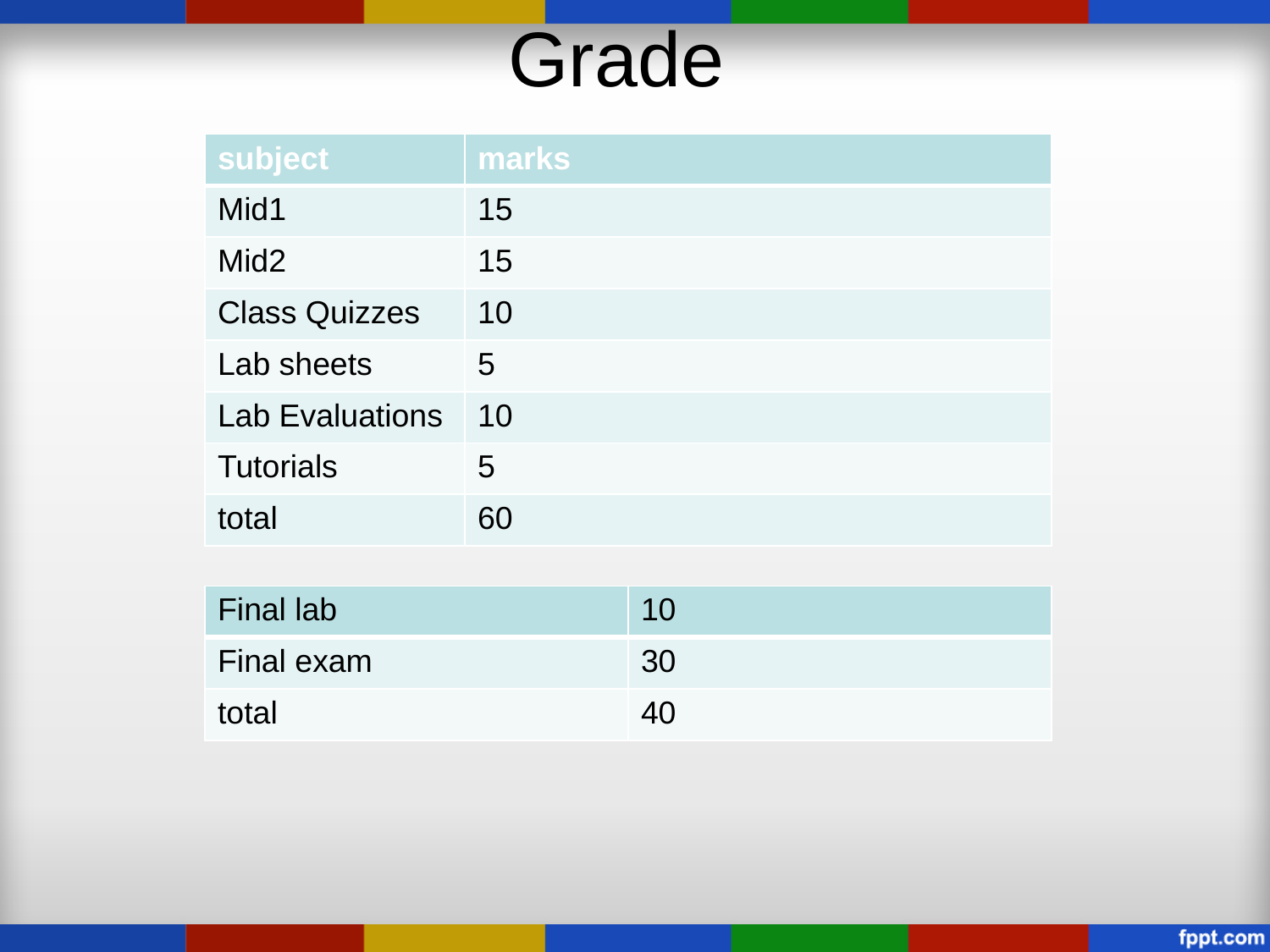

# Grade
| subject | marks |
| --- | --- |
| Mid1 | 15 |
| Mid2 | 15 |
| Class Quizzes | 10 |
| Lab sheets | 5 |
| Lab Evaluations | 10 |
| Tutorials | 5 |
| total | 60 |
| Final lab | 10 |
| --- | --- |
| Final exam | 30 |
| total | 40 |